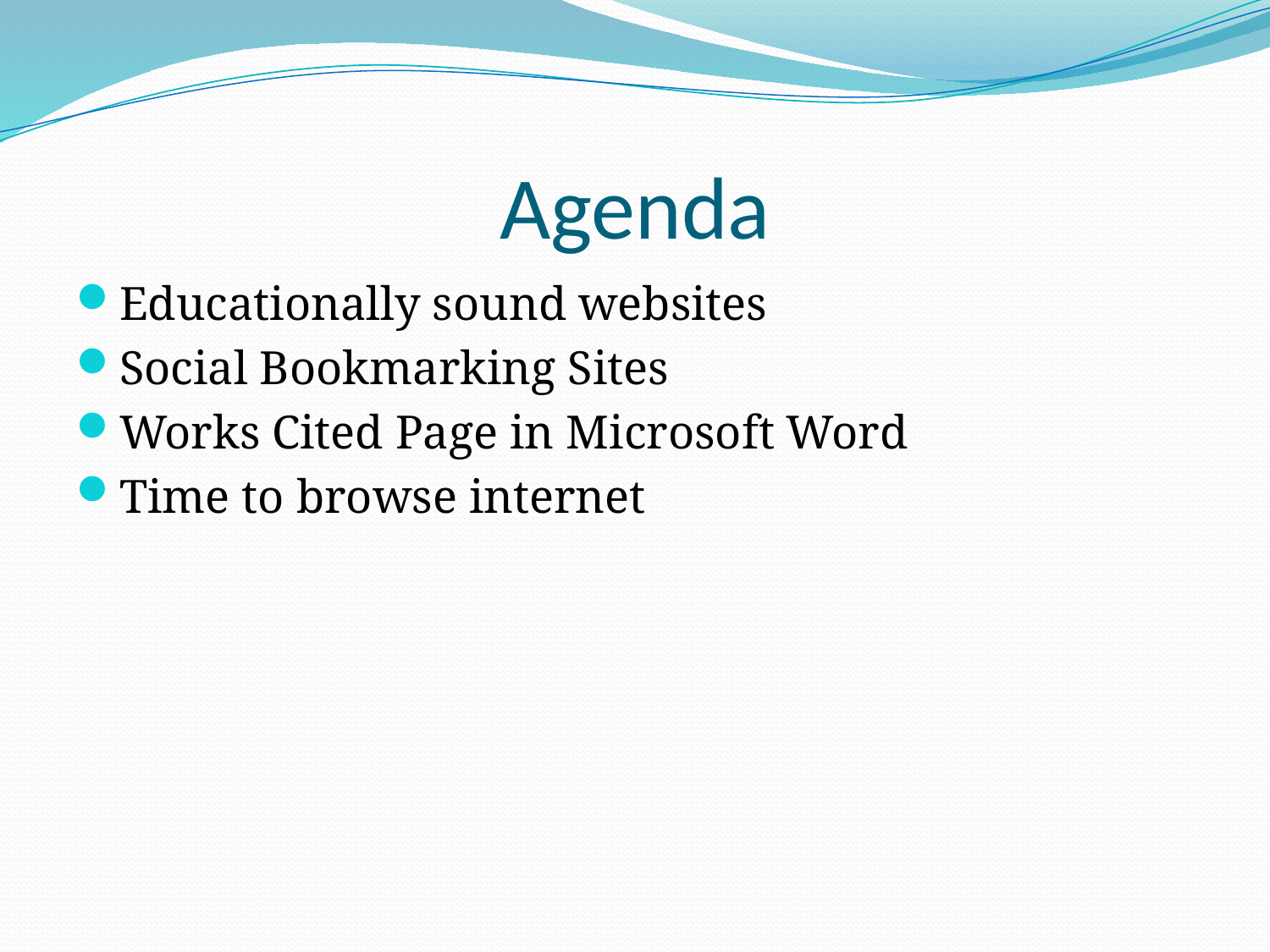

# Agenda
Educationally sound websites
Social Bookmarking Sites
Works Cited Page in Microsoft Word
Time to browse internet